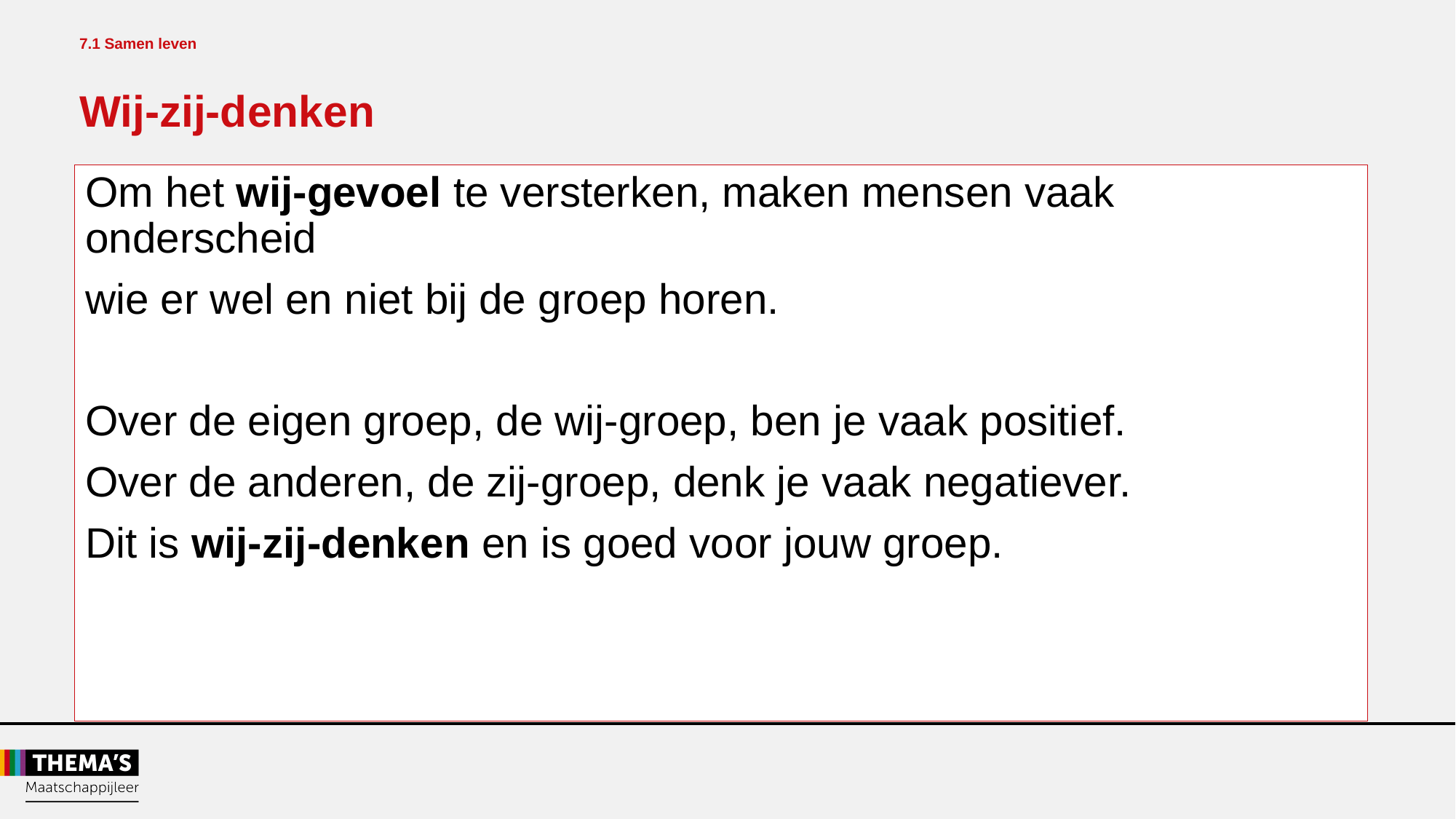

7.1 Samen leven
Wij-zij-denken
Om het wij-gevoel te versterken, maken mensen vaak onderscheid
wie er wel en niet bij de groep horen.

Over de eigen groep, de wij-groep, ben je vaak positief.
Over de anderen, de zij-groep, denk je vaak negatiever.
Dit is wij-zij-denken en is goed voor jouw groep.